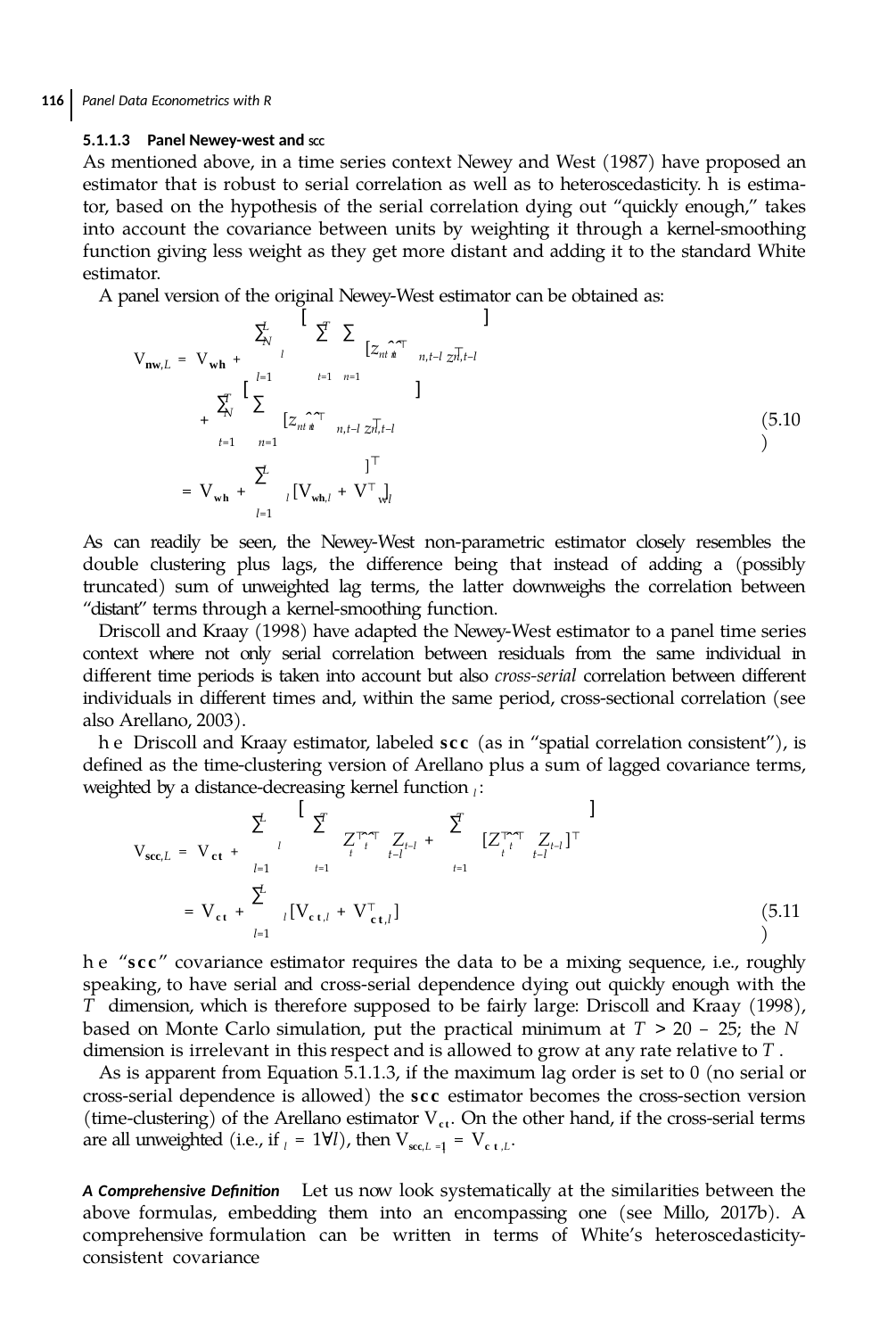

116  Panel Data Econometrics with R

5.1.1.3  Panel Newey-west and SCC
As mentioned above, in a time series context Newey and West (1987) have proposed an estimator that is robust to serial correlation as well as to heteroscedasticity. his estima- tor, based on the hypothesis of the serial correlation dying out “quickly enough,” takes into account the covariance between units by weighting it through a kernel-smoothing function giving less weight as they get more distant and adding it to the standard White estimator.
A panel version of the original Newey-West estimator can be obtained as:

[	]
L	T  N
∑	∑ ∑
z⊤
l
[znt ̂nt ̂⊤
Vnw,L = Vwh +
n,t–l n,t–l
l=1	t=1 n=1
[
]
T	N
∑ ∑
z⊤	]⊤
+
(5.10)
[znt ̂nt ̂⊤
n,t–l n,t–l
t=1	n=1
L
∑
= Vwh +	l [Vwh,l + V⊤ ]
wl
l=1
As can readily be seen, the Newey-West non-parametric estimator closely resembles the double clustering plus lags, the difference being that instead of adding a (possibly truncated) sum of unweighted lag terms, the latter downweighs the correlation between “distant” terms through a kernel-smoothing function.
Driscoll and Kraay (1998) have adapted the Newey-West estimator to a panel time series context where not only serial correlation between residuals from the same individual in different time periods is taken into account but also cross-serial correlation between different individuals in different times and, within the same period, cross-sectional correlation (see also Arellano, 2003).
he Driscoll and Kraay estimator, labeled scc (as in “spatial correlation consistent”), is deﬁned as the time-clustering version of Arellano plus a sum of lagged covariance terms, weighted by a distance-decreasing kernel function l :
[	]
L	T
T
∑
∑	∑
l	Z⊤̂t ̂⊤ Zt–l +	[Z⊤̂t ̂⊤ Zt–l ]⊤
Vscc,L = Vct +
t	t–l	t	t–l
l=1	t=1	t=1
L
∑
= Vct +	l [Vct,l + V⊤  ]
(5.11)
ct,l
l=1
he “scc” covariance estimator requires the data to be a mixing sequence, i.e., roughly speaking, to have serial and cross-serial dependence dying out quickly enough with the T  dimension, which is therefore supposed to be fairly large: Driscoll and Kraay (1998), based on Monte Carlo simulation, put the practical minimum at T > 20 – 25; the N  dimension is irrelevant in this respect and is allowed to grow at any rate relative to T .
As is apparent from Equation 5.1.1.3, if the maximum lag order is set to 0 (no serial or cross-serial dependence is allowed) the scc estimator becomes the cross-section version (time-clustering) of the Arellano estimator Vct. On the other hand, if the cross-serial terms
are all unweighted (i.e., if l = 1∀l), then Vscc,L =1 = Vct,L.
|
A Comprehensive Definition    Let us now look systematically at the similarities between the above formulas, embedding them into an encompassing one (see Millo, 2017b). A comprehensive formulation  can  be  written  in  terms  of  White’s  heteroscedasticity-consistent  covariance